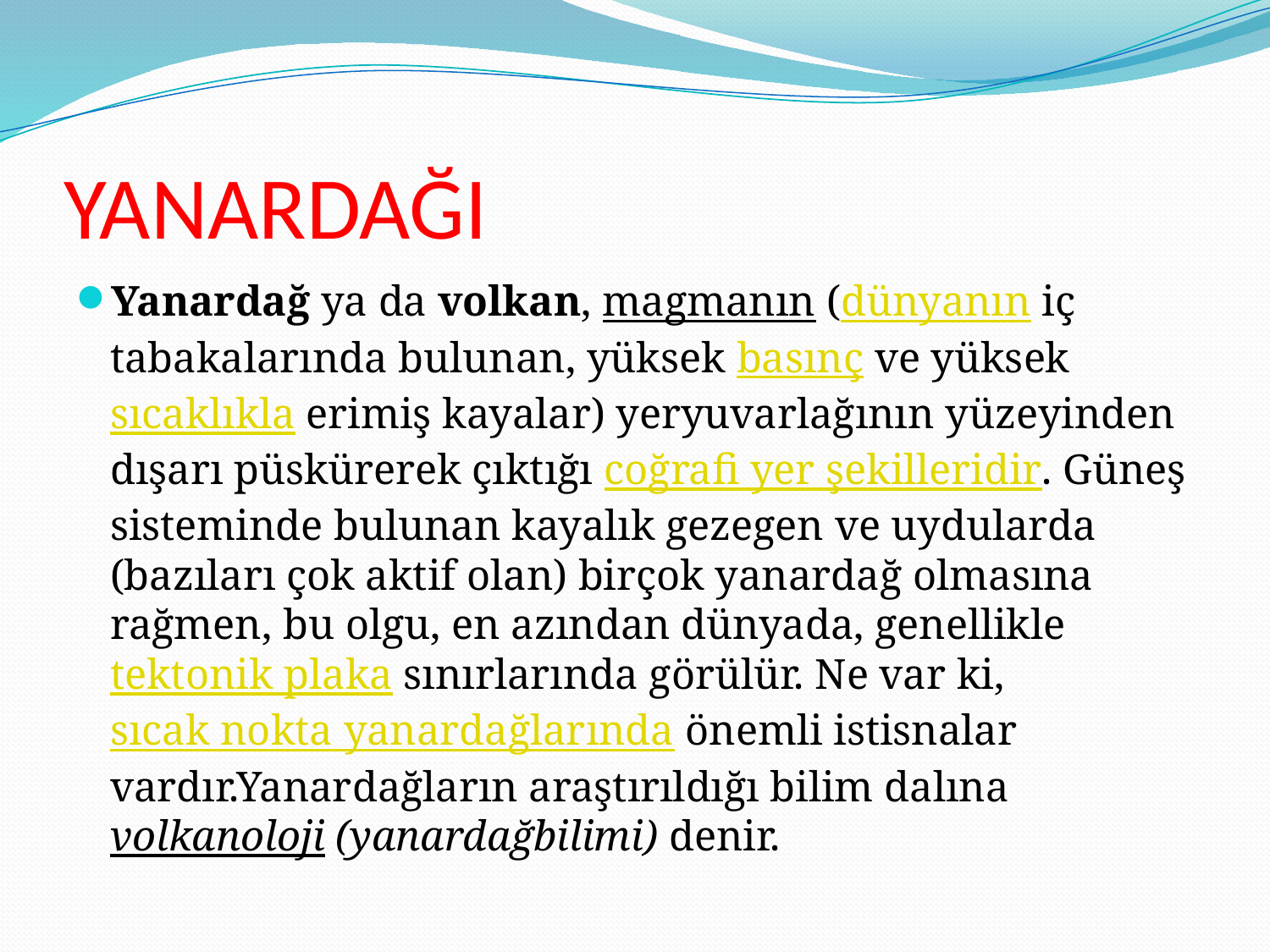

# YANARDAĞI
Yanardağ ya da volkan, magmanın (dünyanın iç tabakalarında bulunan, yüksek basınç ve yüksek sıcaklıkla erimiş kayalar) yeryuvarlağının yüzeyinden dışarı püskürerek çıktığı coğrafi yer şekilleridir. Güneş sisteminde bulunan kayalık gezegen ve uydularda (bazıları çok aktif olan) birçok yanardağ olmasına rağmen, bu olgu, en azından dünyada, genellikle tektonik plaka sınırlarında görülür. Ne var ki, sıcak nokta yanardağlarında önemli istisnalar vardır.Yanardağların araştırıldığı bilim dalına volkanoloji (yanardağbilimi) denir.